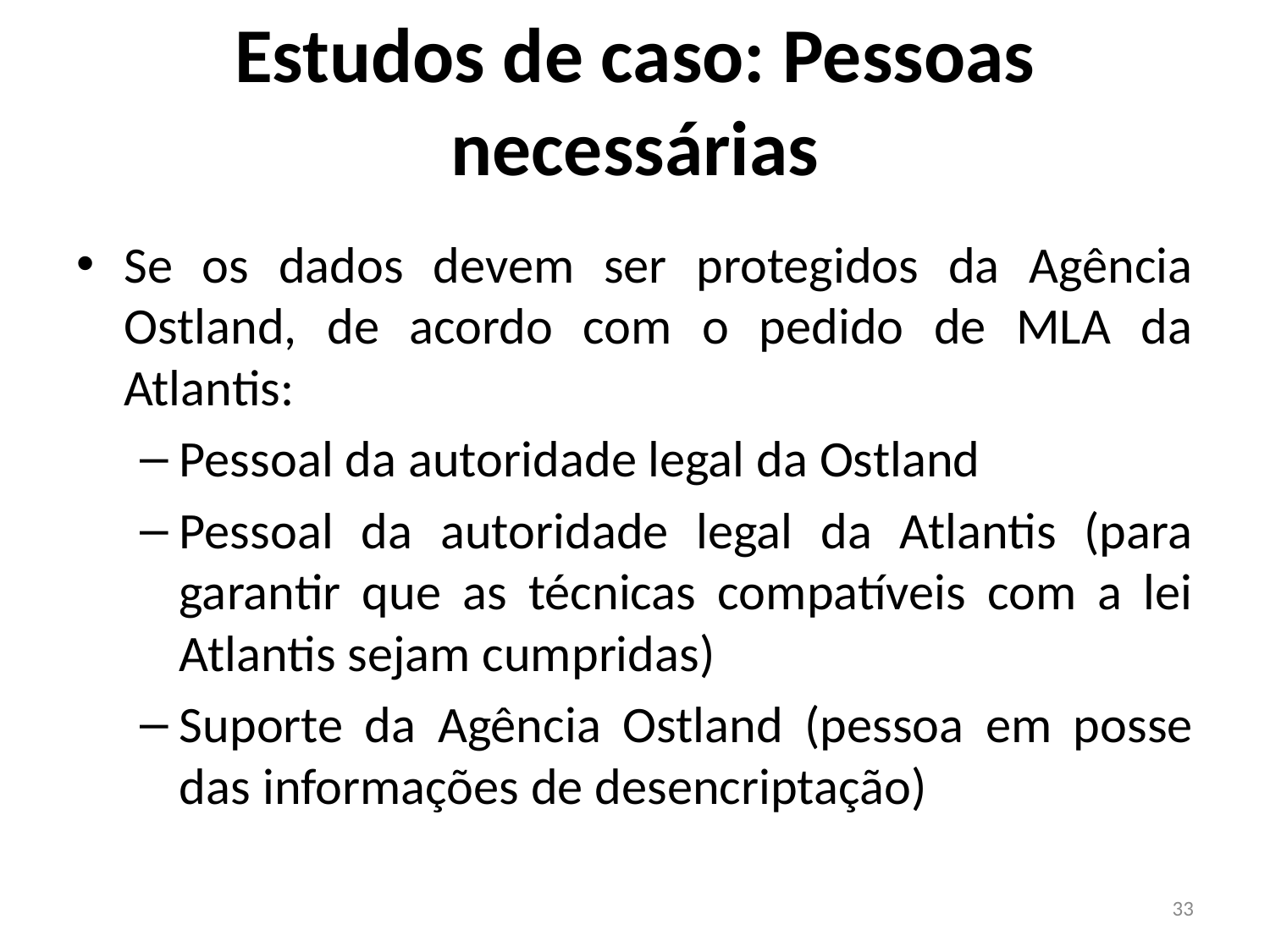

# Estudos de caso: Pessoas necessárias
Se os dados devem ser protegidos da Agência Ostland, de acordo com o pedido de MLA da Atlantis:
Pessoal da autoridade legal da Ostland
Pessoal da autoridade legal da Atlantis (para garantir que as técnicas compatíveis com a lei Atlantis sejam cumpridas)
Suporte da Agência Ostland (pessoa em posse das informações de desencriptação)
33